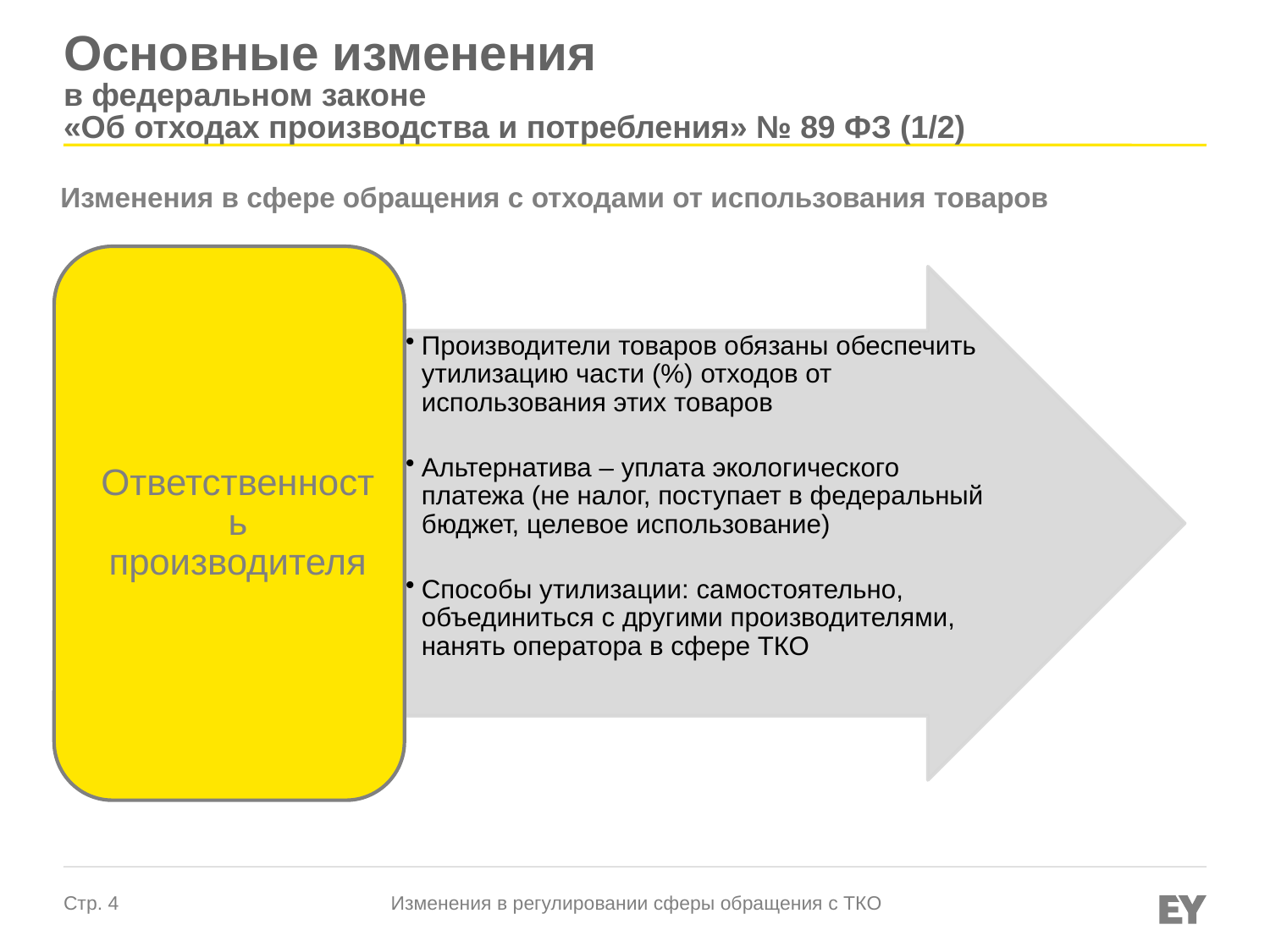

# Основные изменения в федеральном законе «Об отходах производства и потребления» № 89 ФЗ (1/2)
Изменения в сфере обращения с отходами от использования товаров
Производители товаров обязаны обеспечить утилизацию части (%) отходов от использования этих товаров

Альтернатива – уплата экологического платежа (не налог, поступает в федеральный бюджет, целевое использование)

Способы утилизации: самостоятельно, объединиться с другими производителями, нанять оператора в сфере ТКО
Ответственность производителя
Изменения в регулировании сферы обращения с ТКО